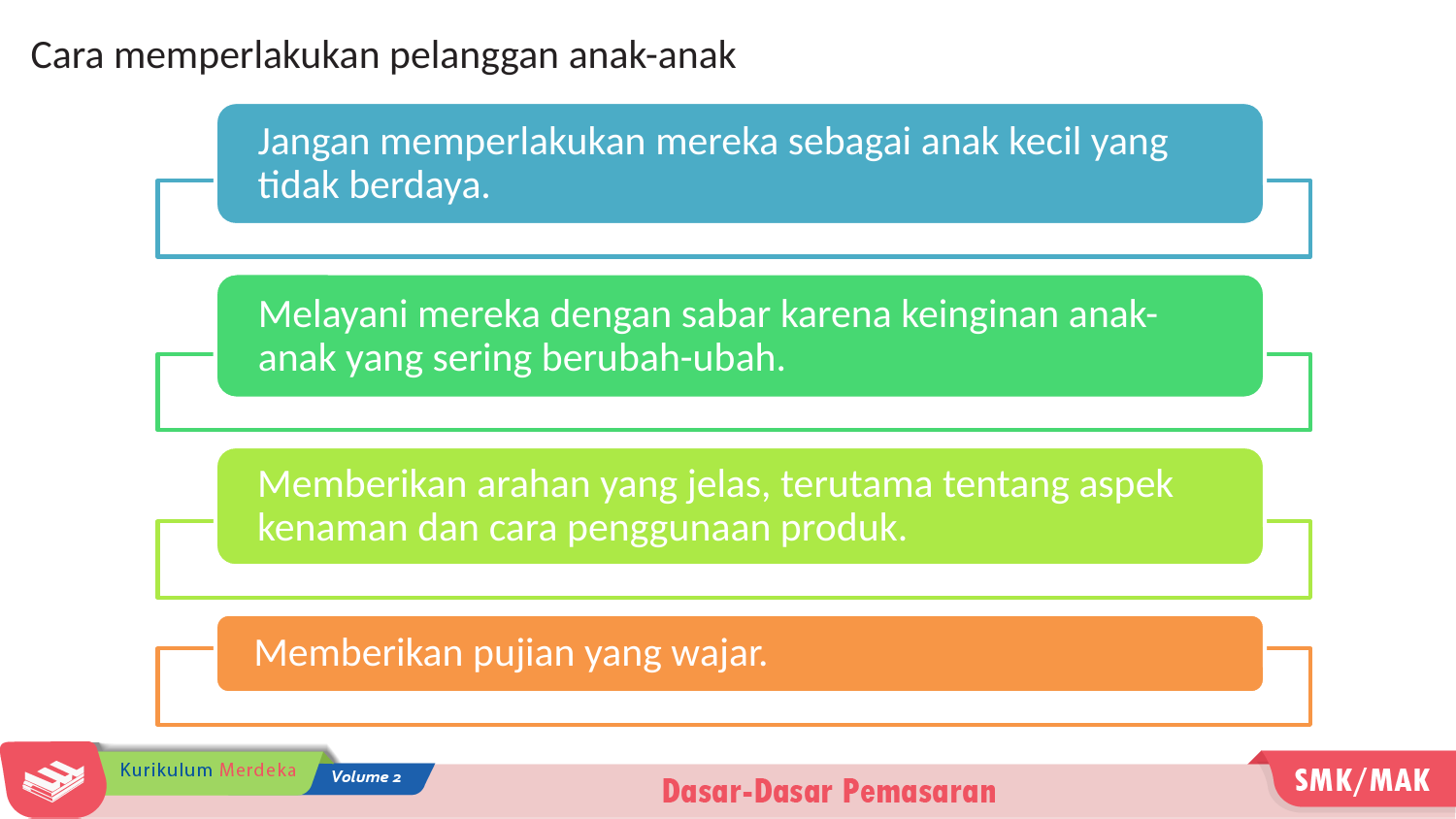

Cara memperlakukan pelanggan anak-anak
Jangan memperlakukan mereka sebagai anak kecil yang tidak berdaya.
Melayani mereka dengan sabar karena keinginan anak-anak yang sering berubah-ubah.
Memberikan arahan yang jelas, terutama tentang aspek kenaman dan cara penggunaan produk.
Memberikan pujian yang wajar.